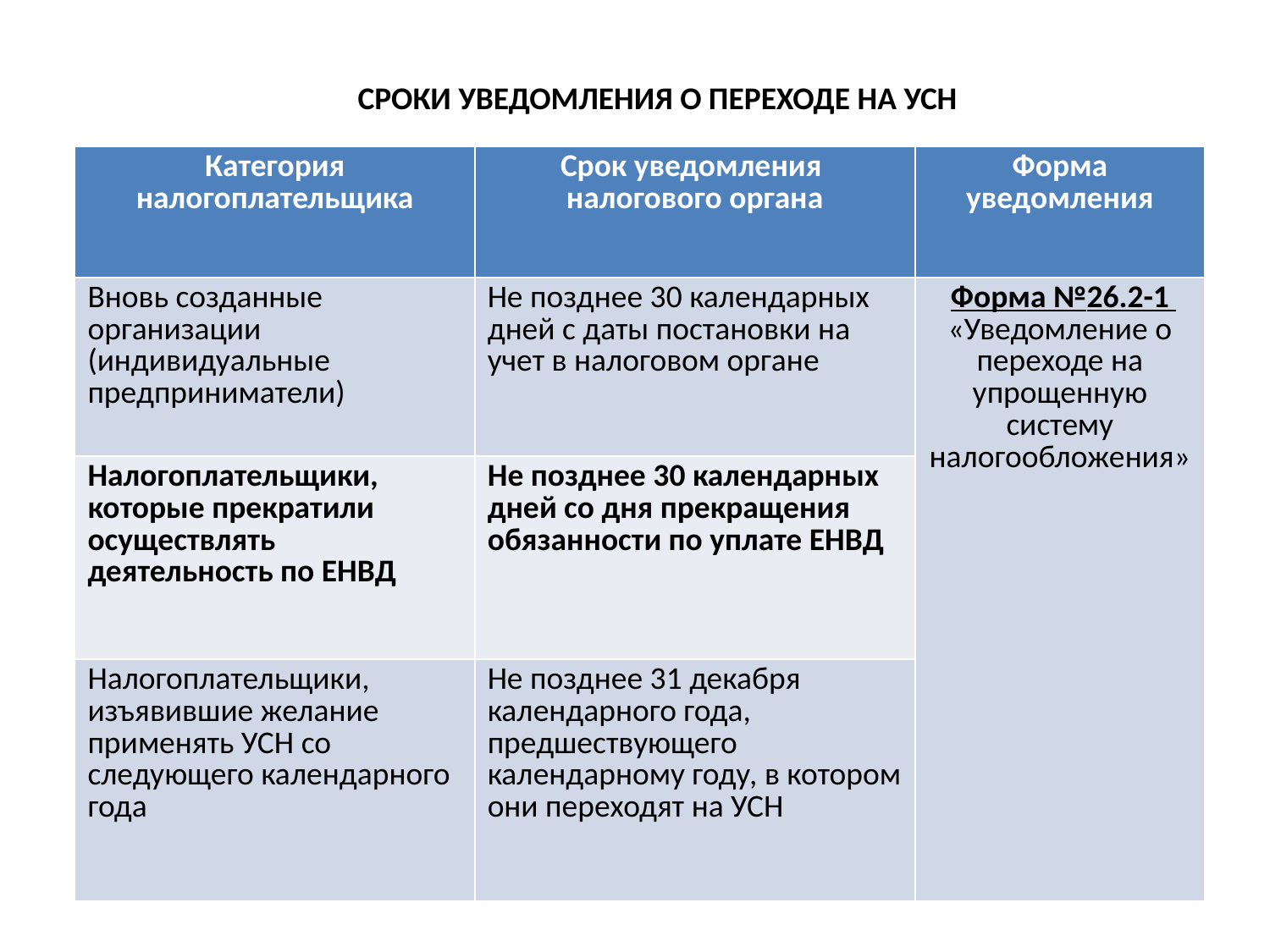

СРОКИ УВЕДОМЛЕНИЯ О ПЕРЕХОДЕ НА УСН
| Категория налогоплательщика | Срок уведомления налогового органа | Форма уведомления |
| --- | --- | --- |
| Вновь созданные организации (индивидуальные предприниматели) | Не позднее 30 календарных дней с даты постановки на учет в налоговом органе | Форма №26.2-1 «Уведомление о переходе на упрощенную систему налогообложения» |
| Налогоплательщики, которые прекратили осуществлять деятельность по ЕНВД | Не позднее 30 календарных дней со дня прекращения обязанности по уплате ЕНВД |  |
| Налогоплательщики, изъявившие желание применять УСН со следующего календарного года | Не позднее 31 декабря календарного года, предшествующего календарному году, в котором они переходят на УСН |  |
2